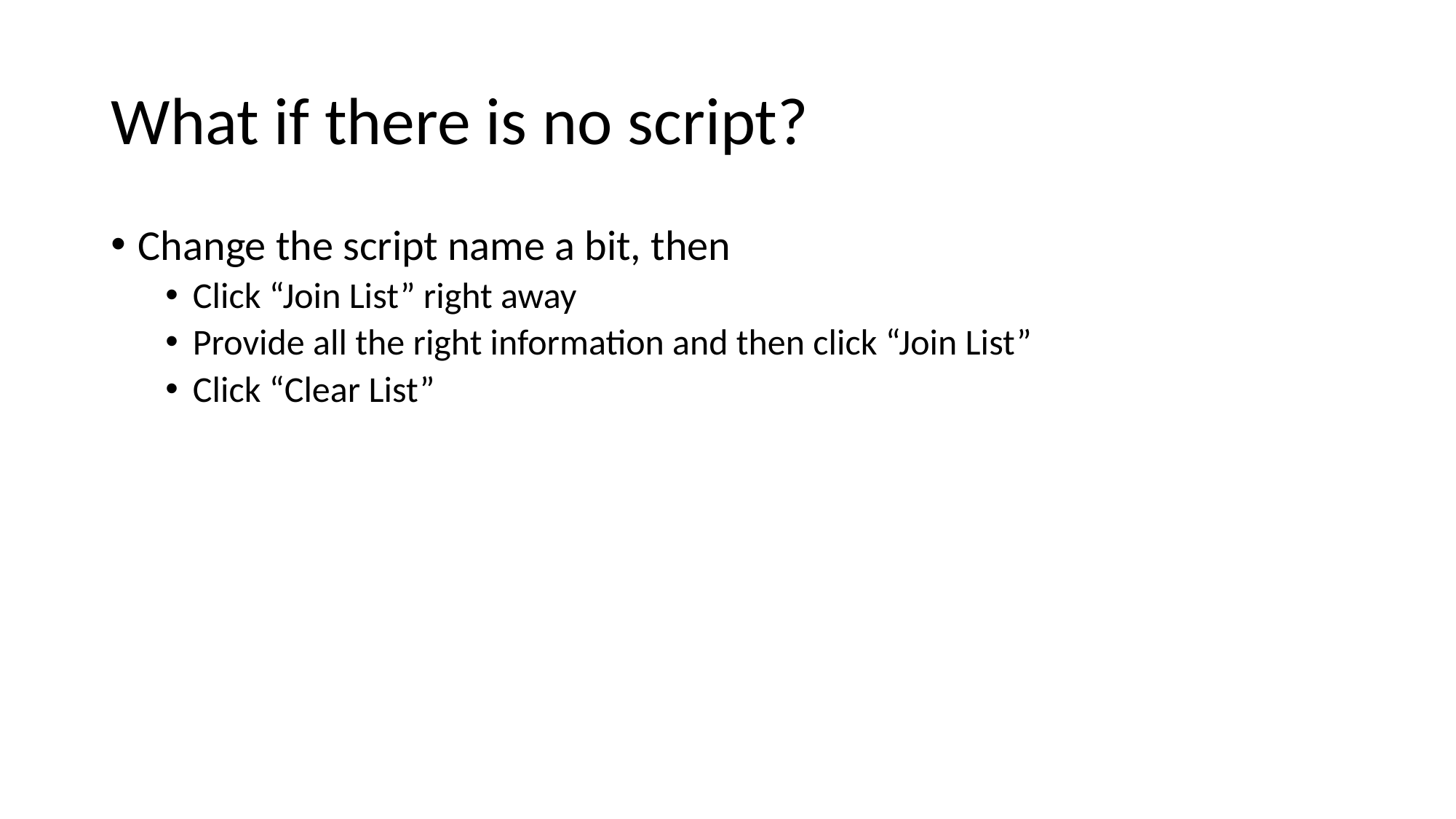

# What if there is no script?
Change the script name a bit, then
Click “Join List” right away
Provide all the right information and then click “Join List”
Click “Clear List”